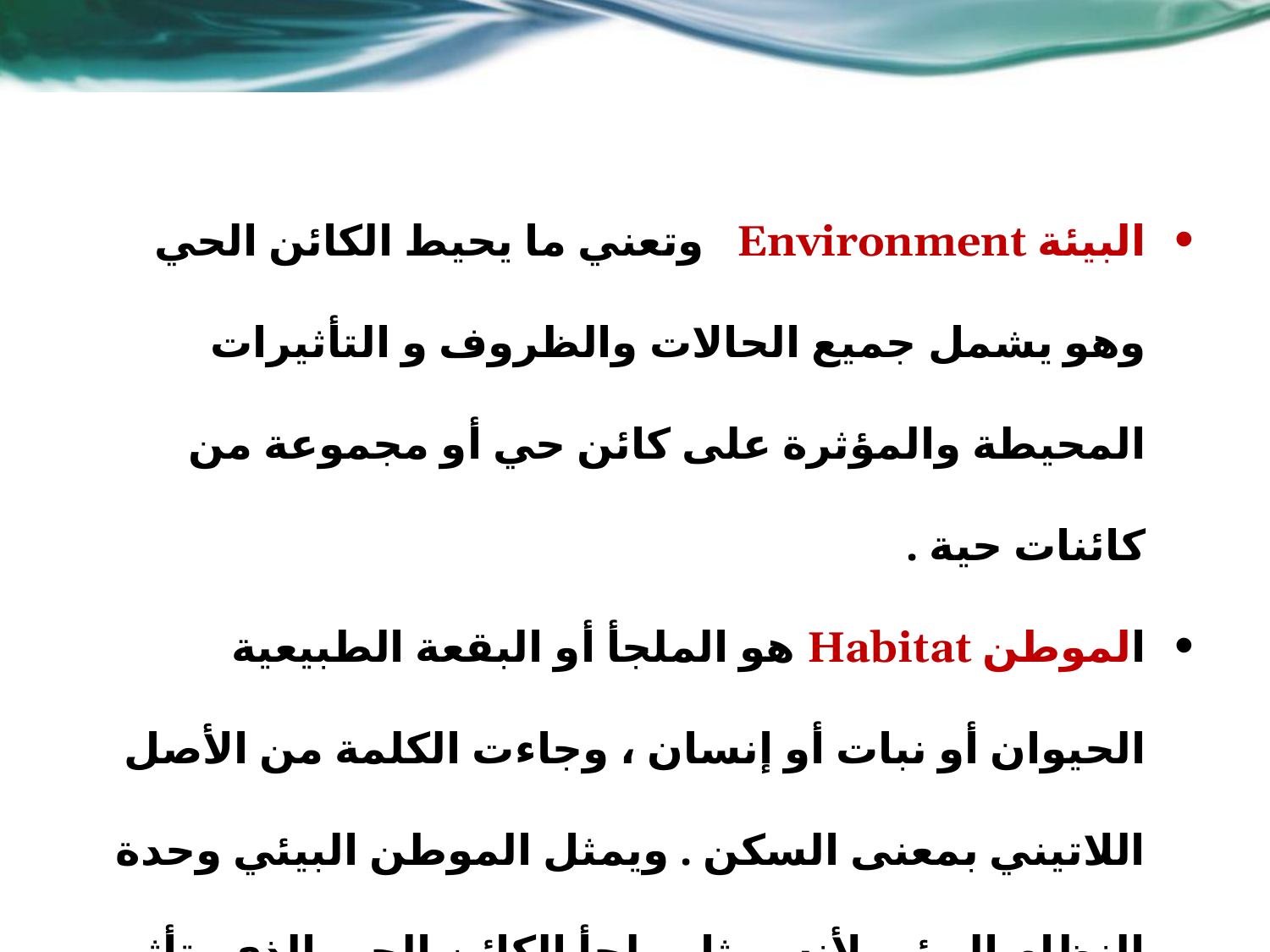

البيئة Environment   وتعني ما يحيط الكائن الحي وهو يشمل جميع الحالات والظروف و التأثیرات المحيطة والمؤثرة على كائن حي أو مجموعة من كائنات حية .
الموطن Habitat هو الملجأ أو البقعة الطبيعية الحيوان أو نبات أو إنسان ، وجاءت الكلمة من الأصل اللاتيني بمعنى السكن . ويمثل الموطن البيئي وحدة النظام البيئي لأنه يمثل ملجأ الكائن الحي الذي يتأثر بجميع معالم البيئة من معالم فيزيائية و كيميائية وحياتية